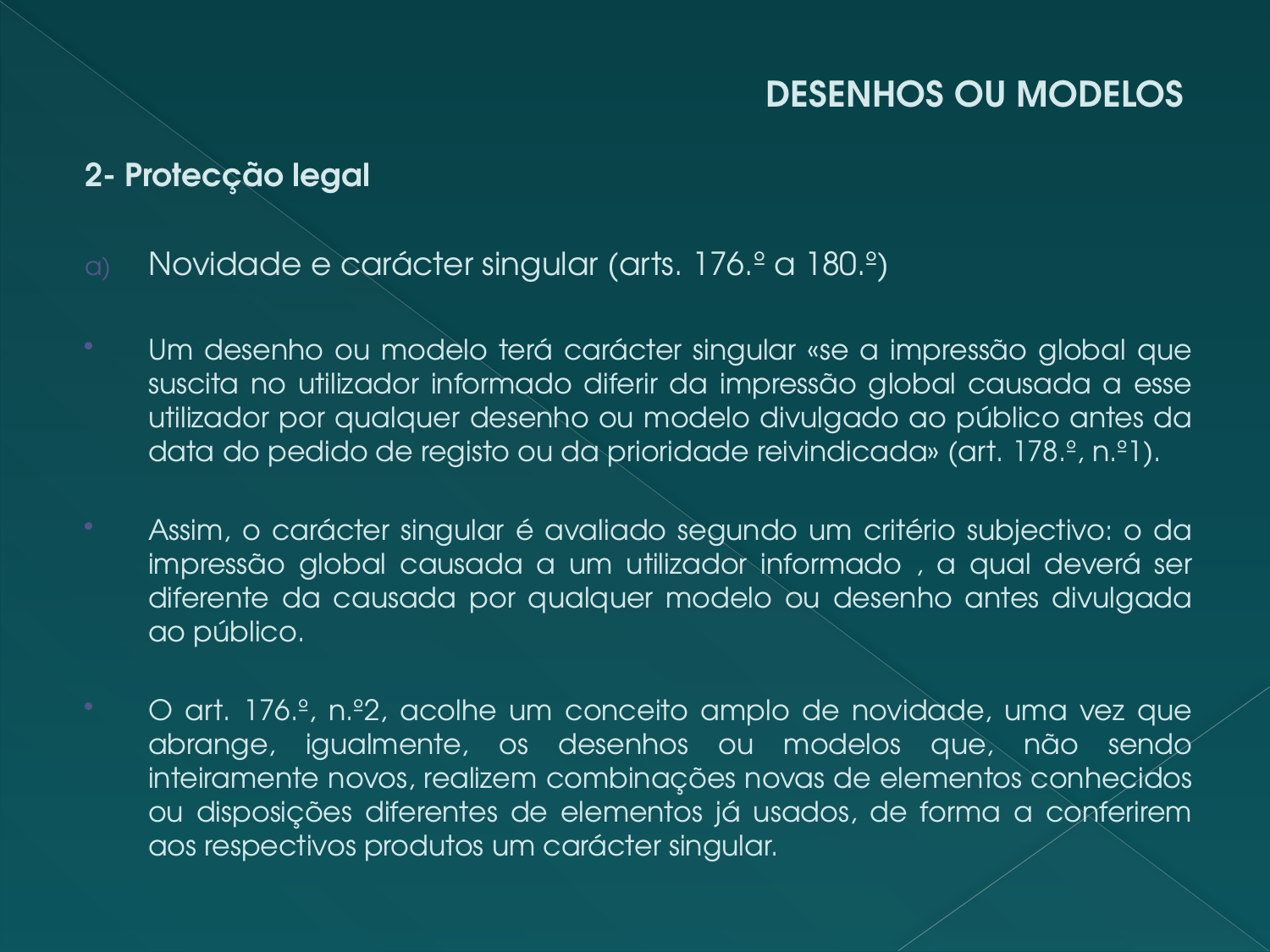

# DESENHOS OU MODELOS
2- Protecção legal

Novidade e carácter singular (arts. 176.º a 180.º)

Um desenho ou modelo terá carácter singular «se a impressão global que suscita no utilizador informado diferir da impressão global causada a esse utilizador por qualquer desenho ou modelo divulgado ao público antes da data do pedido de registo ou da prioridade reivindicada» (art. 178.º, n.º1).

Assim, o carácter singular é avaliado segundo um critério subjectivo: o da impressão global causada a um utilizador informado , a qual deverá ser diferente da causada por qualquer modelo ou desenho antes divulgada ao público.

O art. 176.º, n.º2, acolhe um conceito amplo de novidade, uma vez que abrange, igualmente, os desenhos ou modelos que, não sendo inteiramente novos, realizem combinações novas de elementos conhecidos ou disposições diferentes de elementos já usados, de forma a conferirem aos respectivos produtos um carácter singular.